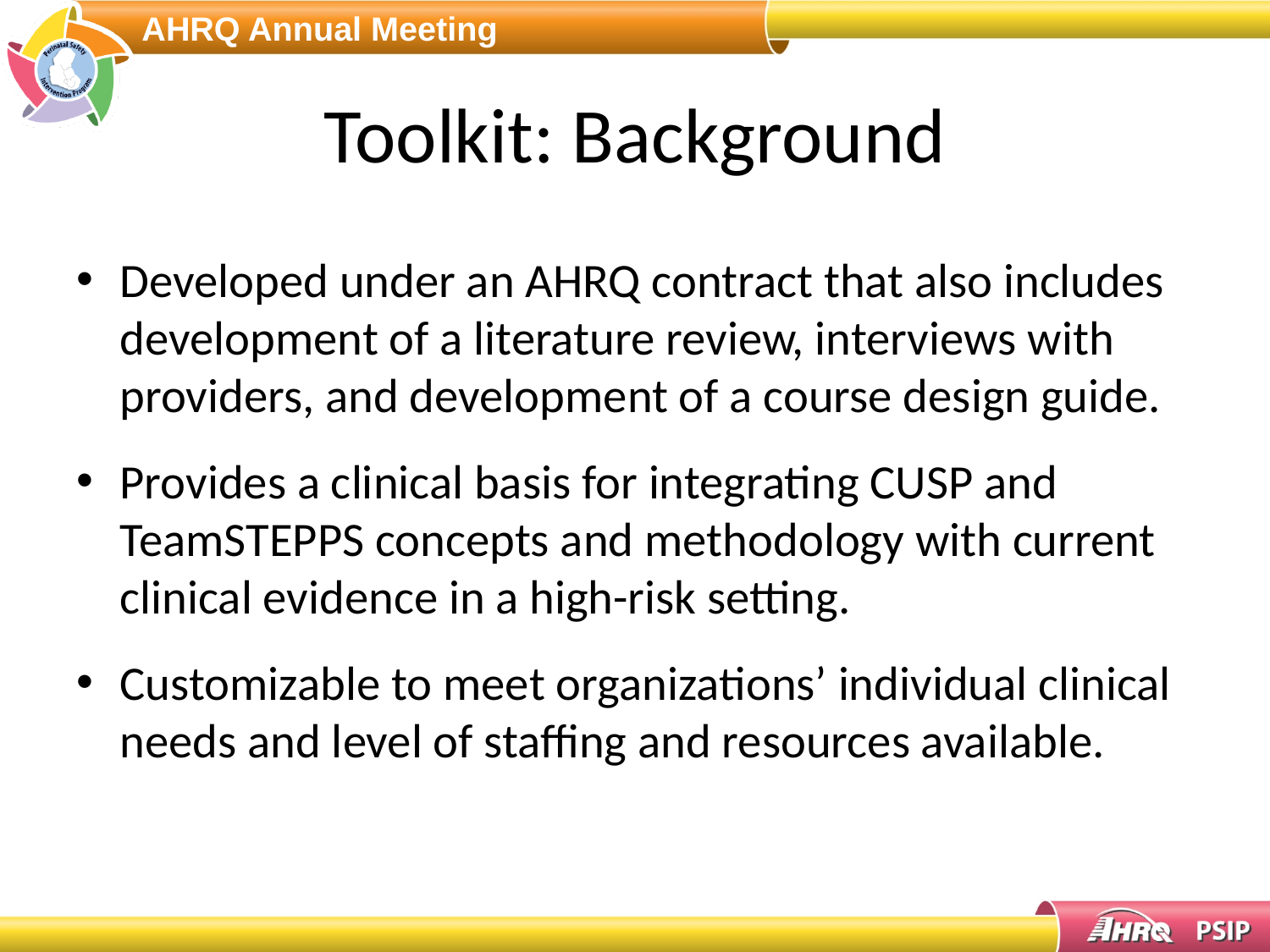

# Toolkit: Background
Developed under an AHRQ contract that also includes development of a literature review, interviews with providers, and development of a course design guide.

Provides a clinical basis for integrating CUSP and TeamSTEPPS concepts and methodology with current clinical evidence in a high-risk setting.

Customizable to meet organizations’ individual clinical needs and level of staffing and resources available.